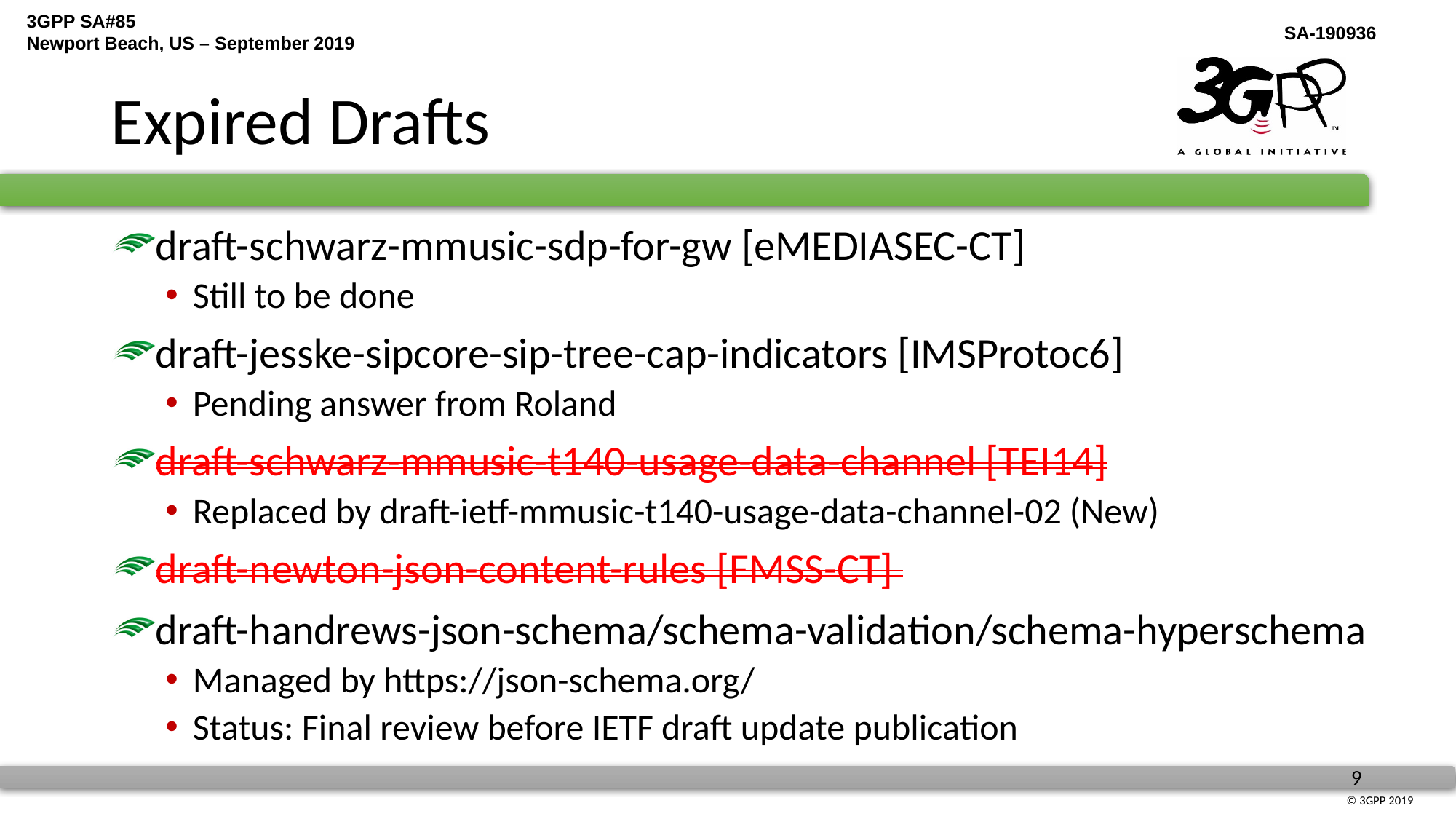

# Expired Drafts
draft-schwarz-mmusic-sdp-for-gw [eMEDIASEC-CT]
Still to be done
draft-jesske-sipcore-sip-tree-cap-indicators [IMSProtoc6]
Pending answer from Roland
draft-schwarz-mmusic-t140-usage-data-channel [TEI14]
Replaced by draft-ietf-mmusic-t140-usage-data-channel-02 (New)
draft-newton-json-content-rules [FMSS-CT]
draft-handrews-json-schema/schema-validation/schema-hyperschema
Managed by https://json-schema.org/
Status: Final review before IETF draft update publication